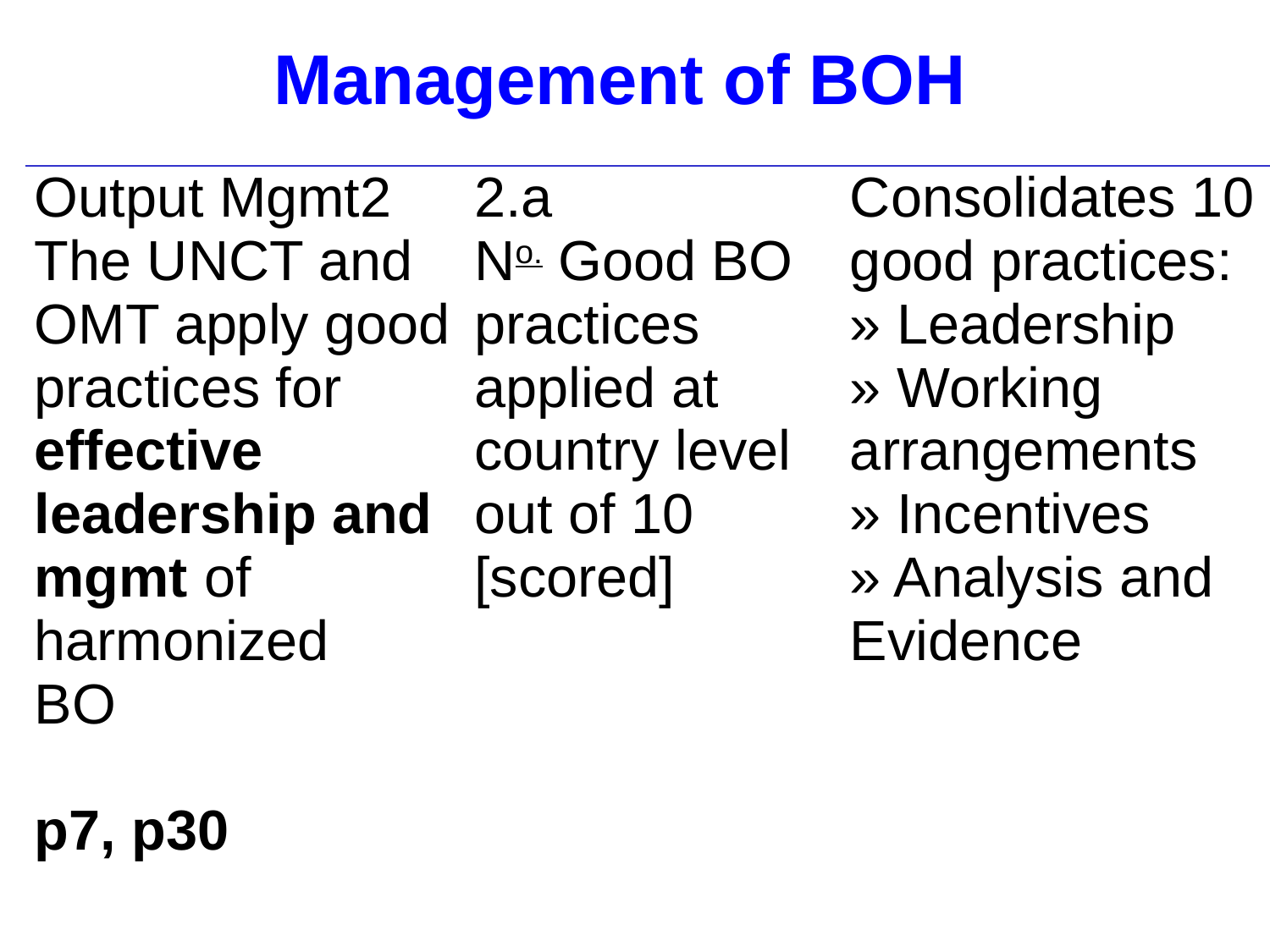

# Management of BOH
| Output Mgmt2 The UNCT and OMT apply good practices for effective leadership and mgmt of harmonized BO p7, p30 | 2.a No. Good BO practices applied at country level out of 10 [scored] | Consolidates 10 good practices: » Leadership » Working arrangements » Incentives » Analysis and Evidence |
| --- | --- | --- |